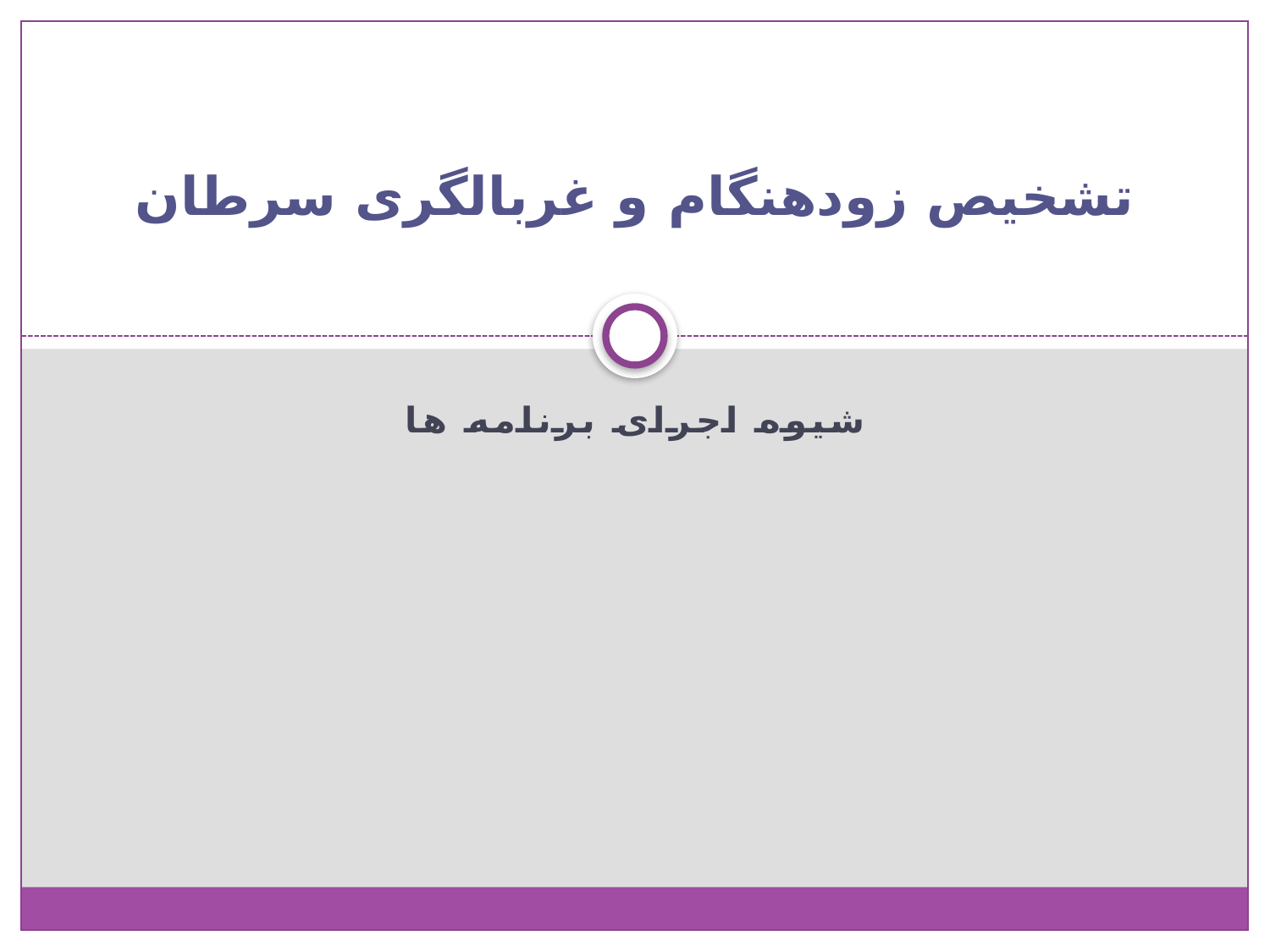

# تشخیص زودهنگام و غربالگری سرطان
شیوه اجرای برنامه ها